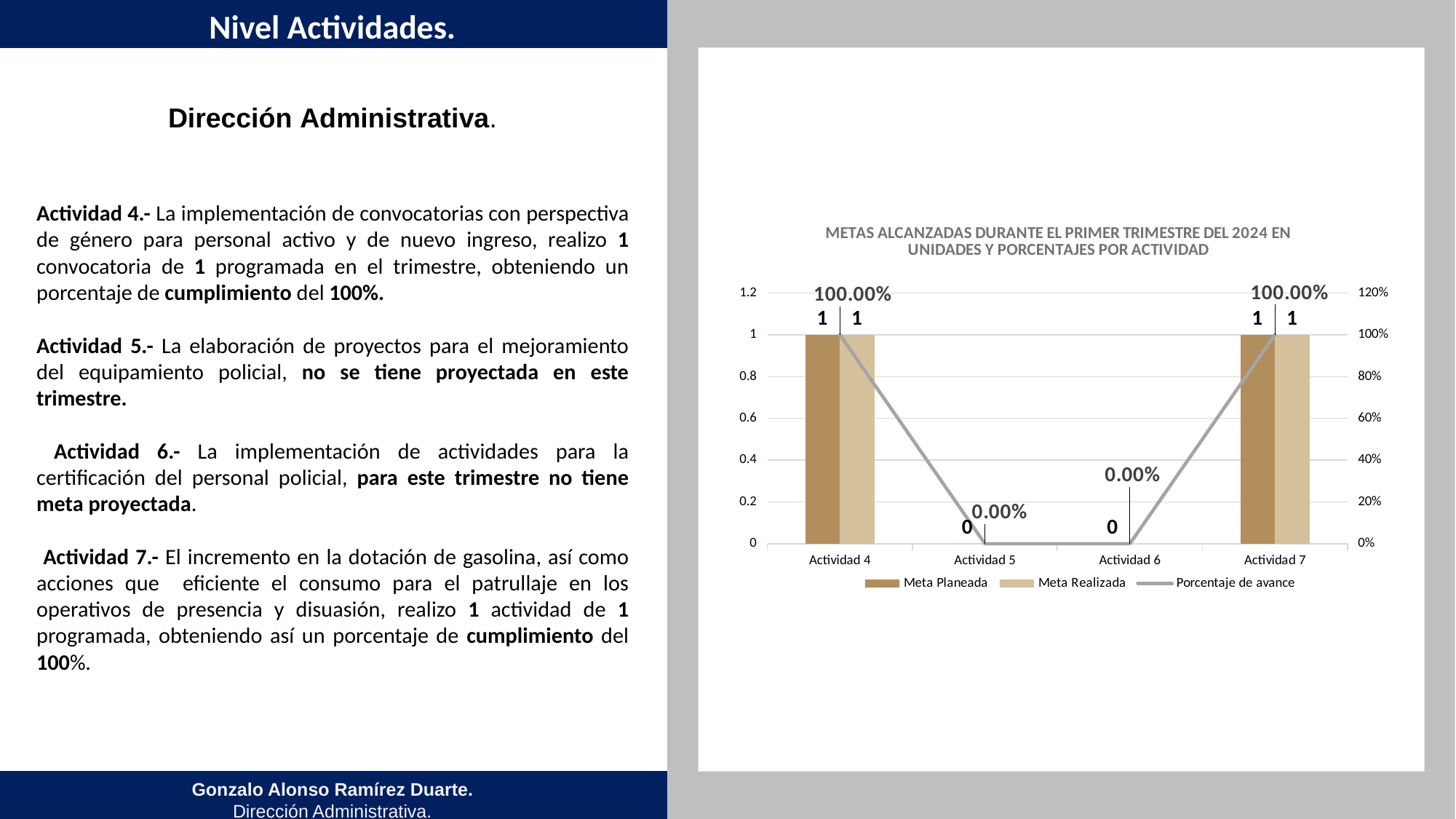

Nivel Actividades.
Dirección Administrativa.
Actividad 4.- La implementación de convocatorias con perspectiva de género para personal activo y de nuevo ingreso, realizo 1 convocatoria de 1 programada en el trimestre, obteniendo un porcentaje de cumplimiento del 100%.

Actividad 5.- La elaboración de proyectos para el mejoramiento del equipamiento policial, no se tiene proyectada en este trimestre.

 Actividad 6.- La implementación de actividades para la certificación del personal policial, para este trimestre no tiene meta proyectada.

 Actividad 7.- El incremento en la dotación de gasolina, así como acciones que  eficiente el consumo para el patrullaje en los operativos de presencia y disuasión, realizo 1 actividad de 1 programada, obteniendo así un porcentaje de cumplimiento del 100%.

### Chart: METAS ALCANZADAS DURANTE EL PRIMER TRIMESTRE DEL 2024 EN UNIDADES Y PORCENTAJES POR ACTIVIDAD

| Category | Meta Planeada | Meta Realizada |  |
|---|---|---|---|
| Actividad 4 | 1.0 | 1.0 | 1.0 |
| Actividad 5 | 0.0 | None | 0.0 |
| Actividad 6 | 0.0 | None | 0.0 |
| Actividad 7 | 1.0 | 1.0 | 1.0 |
Gonzalo Alonso Ramírez Duarte.
Dirección Administrativa.